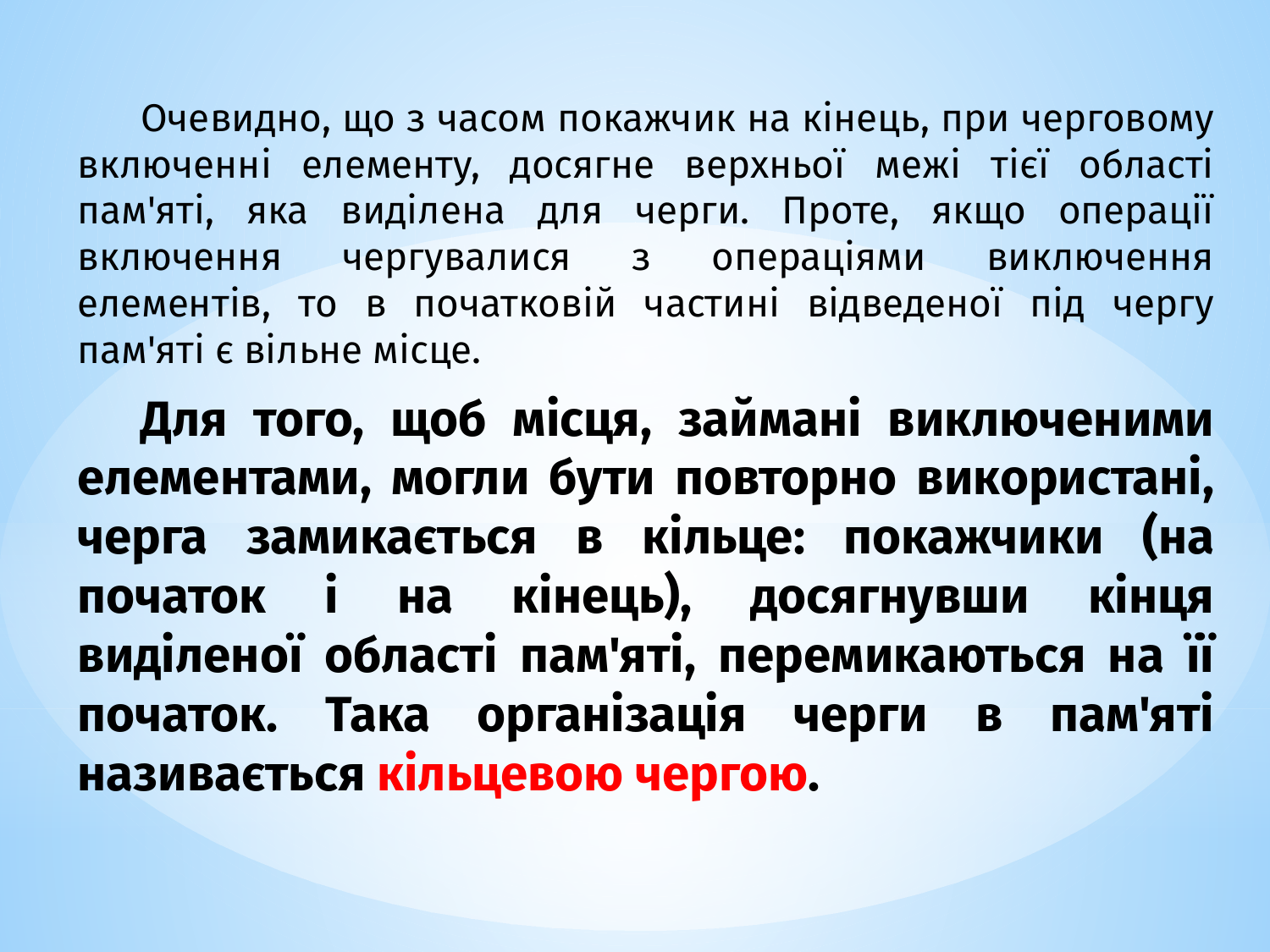

Очевидно, що з часом покажчик на кінець, при черговому включенні елементу, досягне верхньої межі тієї області пам'яті, яка виділена для черги. Проте, якщо операції включення чергувалися з операціями виключення елементів, то в початковій частині відведеної під чергу пам'яті є вільне місце.
Для того, щоб місця, займані виключеними елементами, могли бути повторно використані, черга замикається в кільце: покажчики (на початок і на кінець), досягнувши кінця виділеної області пам'яті, перемикаються на її початок. Така організація черги в пам'яті називається кільцевою чергою.